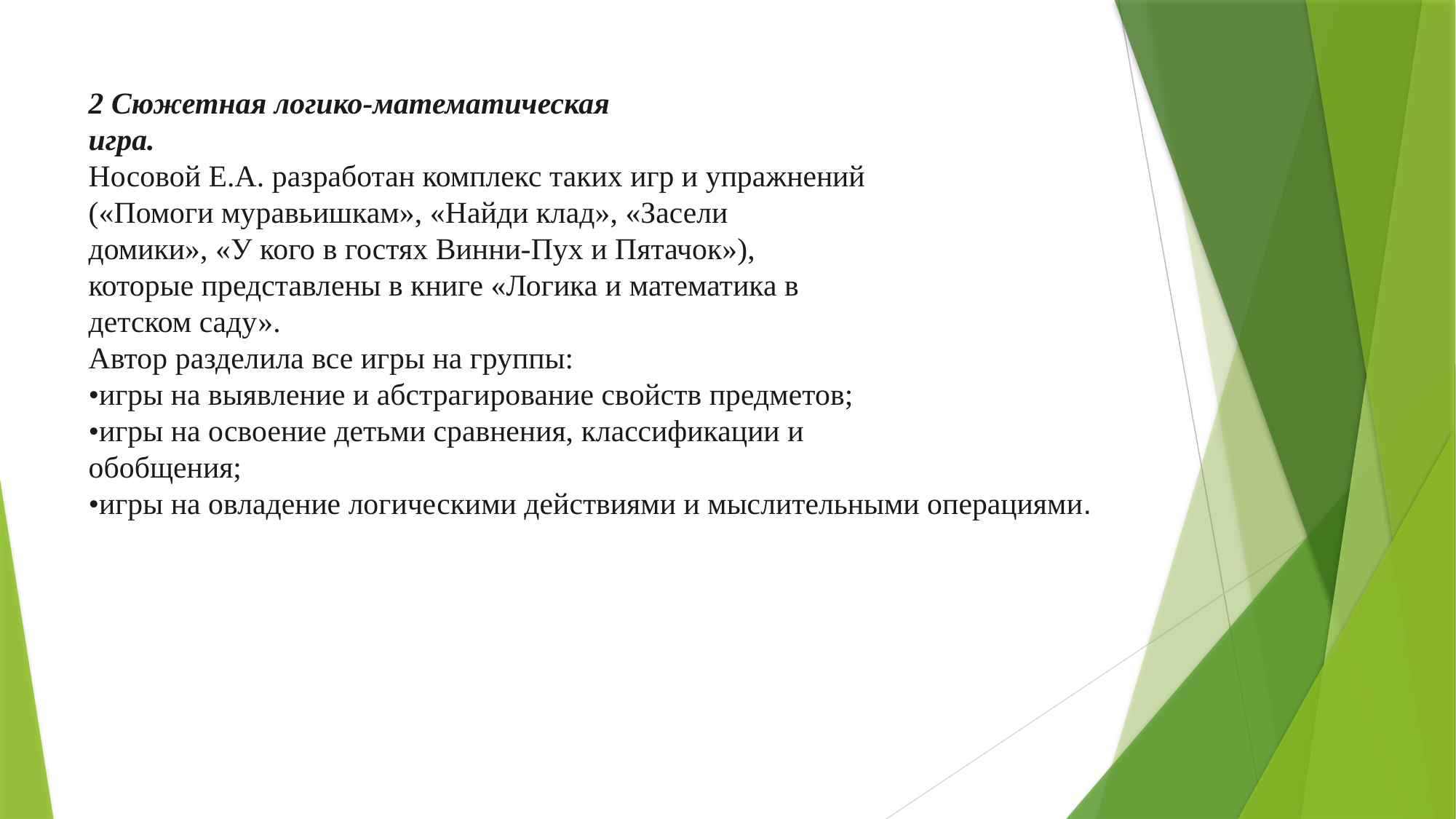

# 2 Сюжетная логико-математическая игра. Носовой Е.А. разработан комплекс таких игр и упражнений («Помоги муравьишкам», «Найди клад», «Засели домики», «У кого в гостях Винни-Пух и Пятачок»), которые представлены в книге «Логика и математика в детском саду». Автор разделила все игры на группы: •игры на выявление и абстрагирование свойств предметов; •игры на освоение детьми сравнения, классификации и обобщения; •игры на овладение логическими действиями и мыслительными операциями.